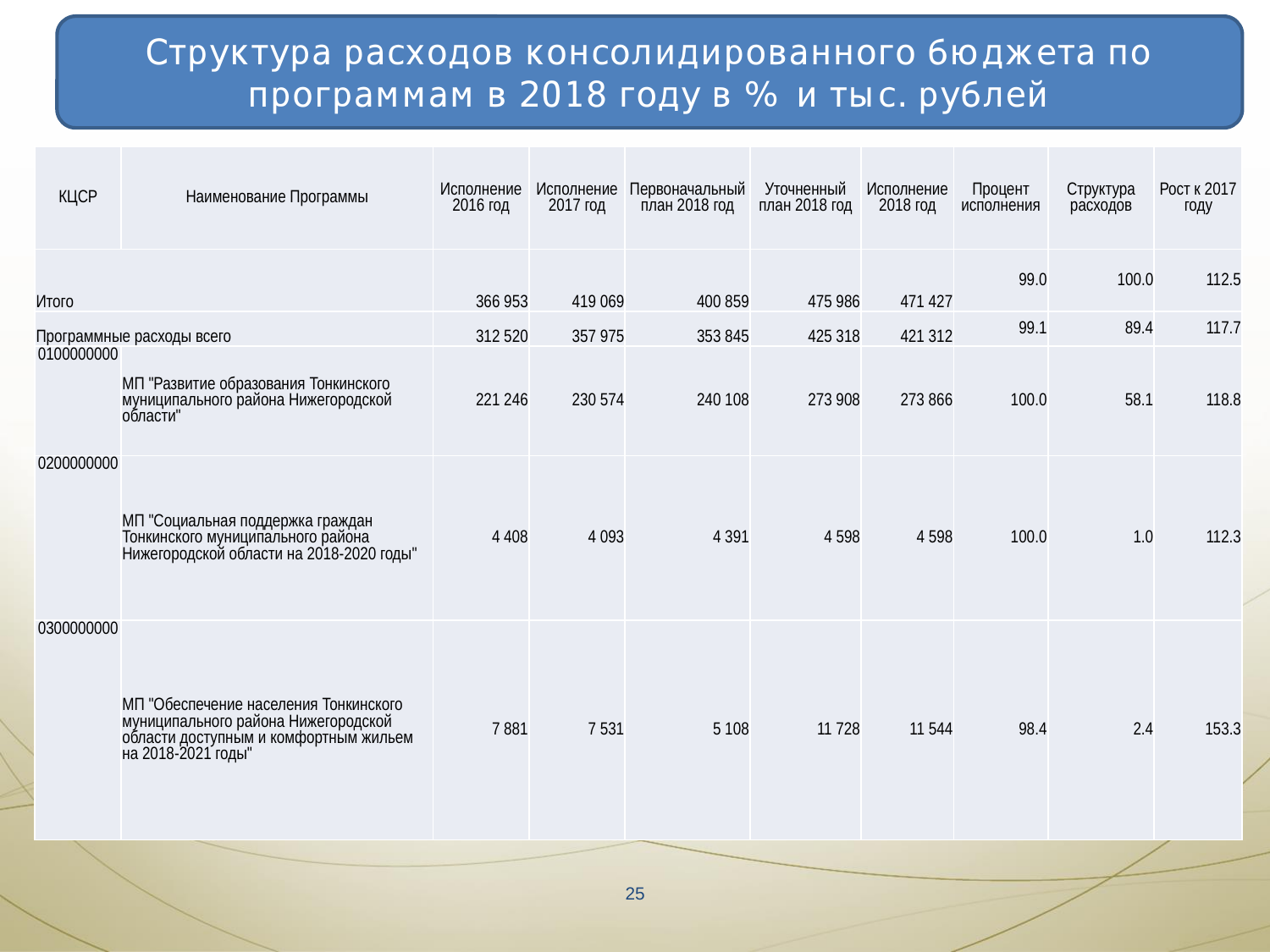

Структура расходов консолидированного бюджета по программам в 2018 году в % и тыс. рублей
| КЦСР | Наименование Программы | Исполнение 2016 год | Исполнение 2017 год | Первоначальный план 2018 год | Уточненный план 2018 год | Исполнение 2018 год | Процент исполнения | Структура расходов | Рост к 2017 году |
| --- | --- | --- | --- | --- | --- | --- | --- | --- | --- |
| Итого |  | 366 953 | 419 069 | 400 859 | 475 986 | 471 427 | 99.0 | 100.0 | 112.5 |
| Программные расходы всего |  | 312 520 | 357 975 | 353 845 | 425 318 | 421 312 | 99.1 | 89.4 | 117.7 |
| 0100000000 | МП "Развитие образования Тонкинского муниципального района Нижегородской области" | 221 246 | 230 574 | 240 108 | 273 908 | 273 866 | 100.0 | 58.1 | 118.8 |
| 0200000000 | МП "Социальная поддержка граждан Тонкинского муниципального района Нижегородской области на 2018-2020 годы" | 4 408 | 4 093 | 4 391 | 4 598 | 4 598 | 100.0 | 1.0 | 112.3 |
| 0300000000 | МП "Обеспечение населения Тонкинского муниципального района Нижегородской области доступным и комфортным жильем на 2018-2021 годы" | 7 881 | 7 531 | 5 108 | 11 728 | 11 544 | 98.4 | 2.4 | 153.3 |

25